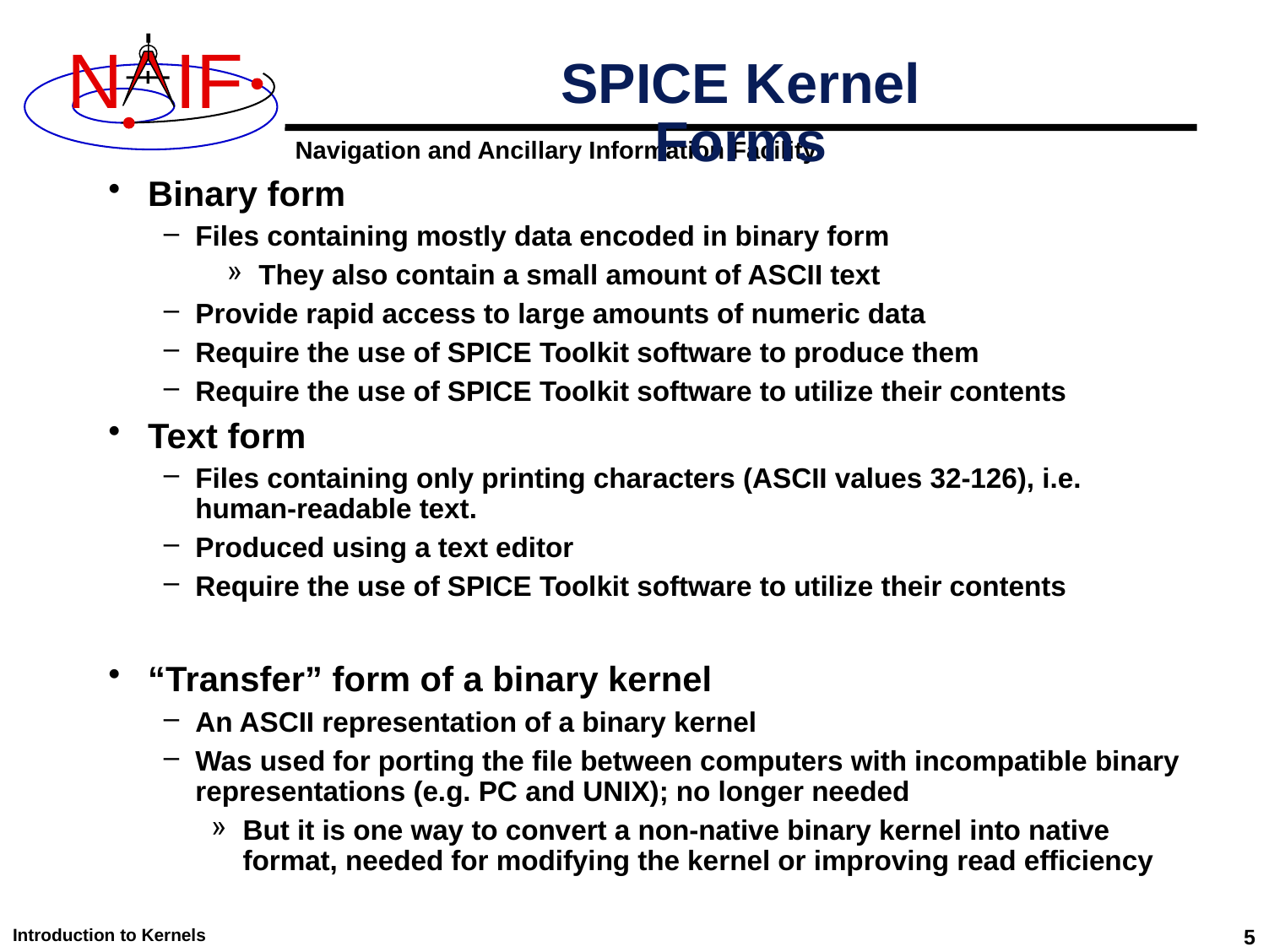

# SPICE Kernel Forms
Binary form
Files containing mostly data encoded in binary form
They also contain a small amount of ASCII text
Provide rapid access to large amounts of numeric data
Require the use of SPICE Toolkit software to produce them
Require the use of SPICE Toolkit software to utilize their contents
Text form
Files containing only printing characters (ASCII values 32-126), i.e. human-readable text.
Produced using a text editor
Require the use of SPICE Toolkit software to utilize their contents

“Transfer” form of a binary kernel
An ASCII representation of a binary kernel
Was used for porting the file between computers with incompatible binary representations (e.g. PC and UNIX); no longer needed
But it is one way to convert a non-native binary kernel into native format, needed for modifying the kernel or improving read efficiency
Introduction to Kernels
5